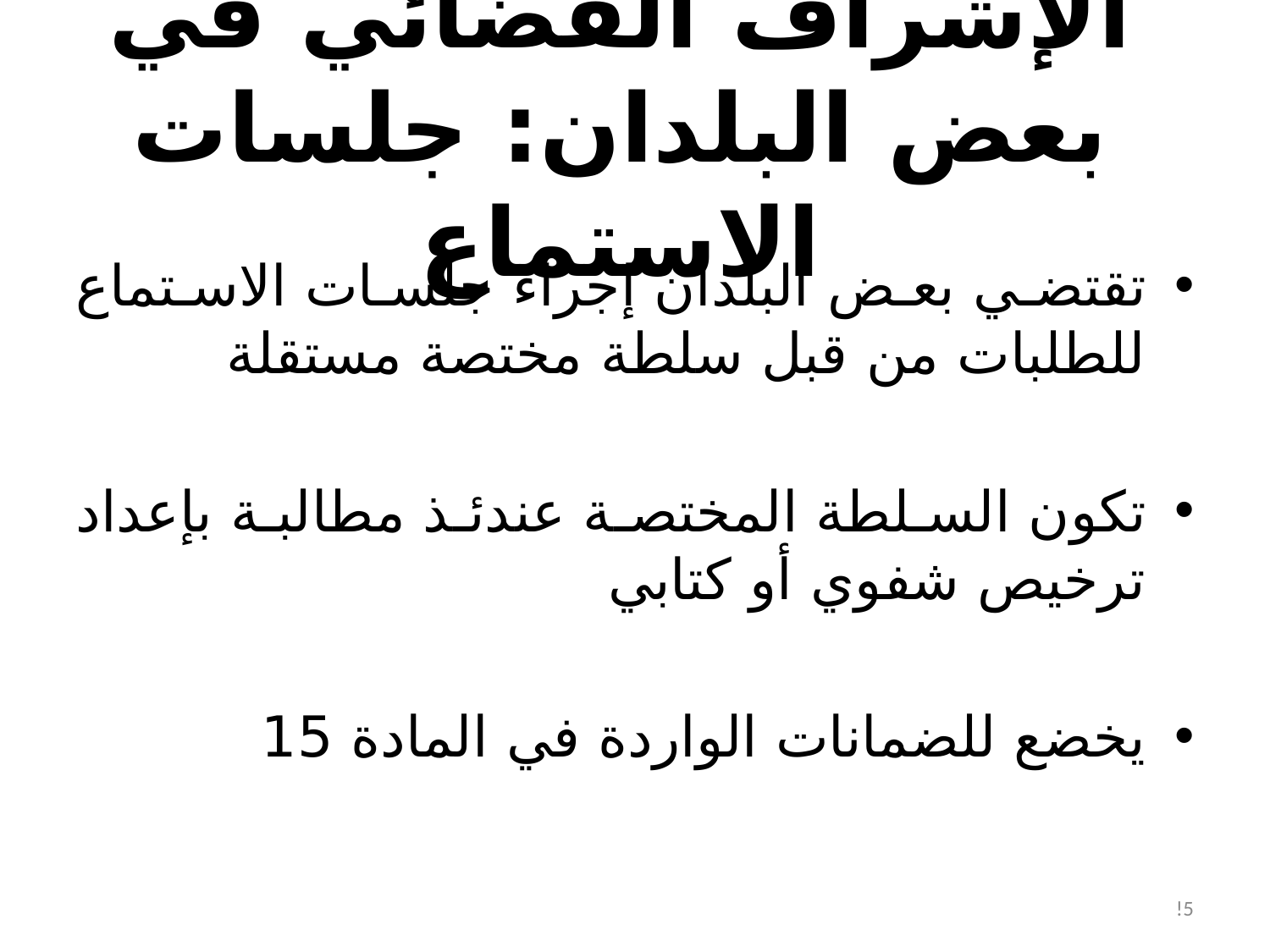

# الإشراف القضائي في بعض البلدان: جلسات الاستماع
تقتضي بعض البلدان إجراء جلسات الاستماع للطلبات من قبل سلطة مختصة مستقلة

تكون السلطة المختصة عندئذ مطالبة بإعداد ترخيص شفوي أو كتابي

يخضع للضمانات الواردة في المادة 15
!5